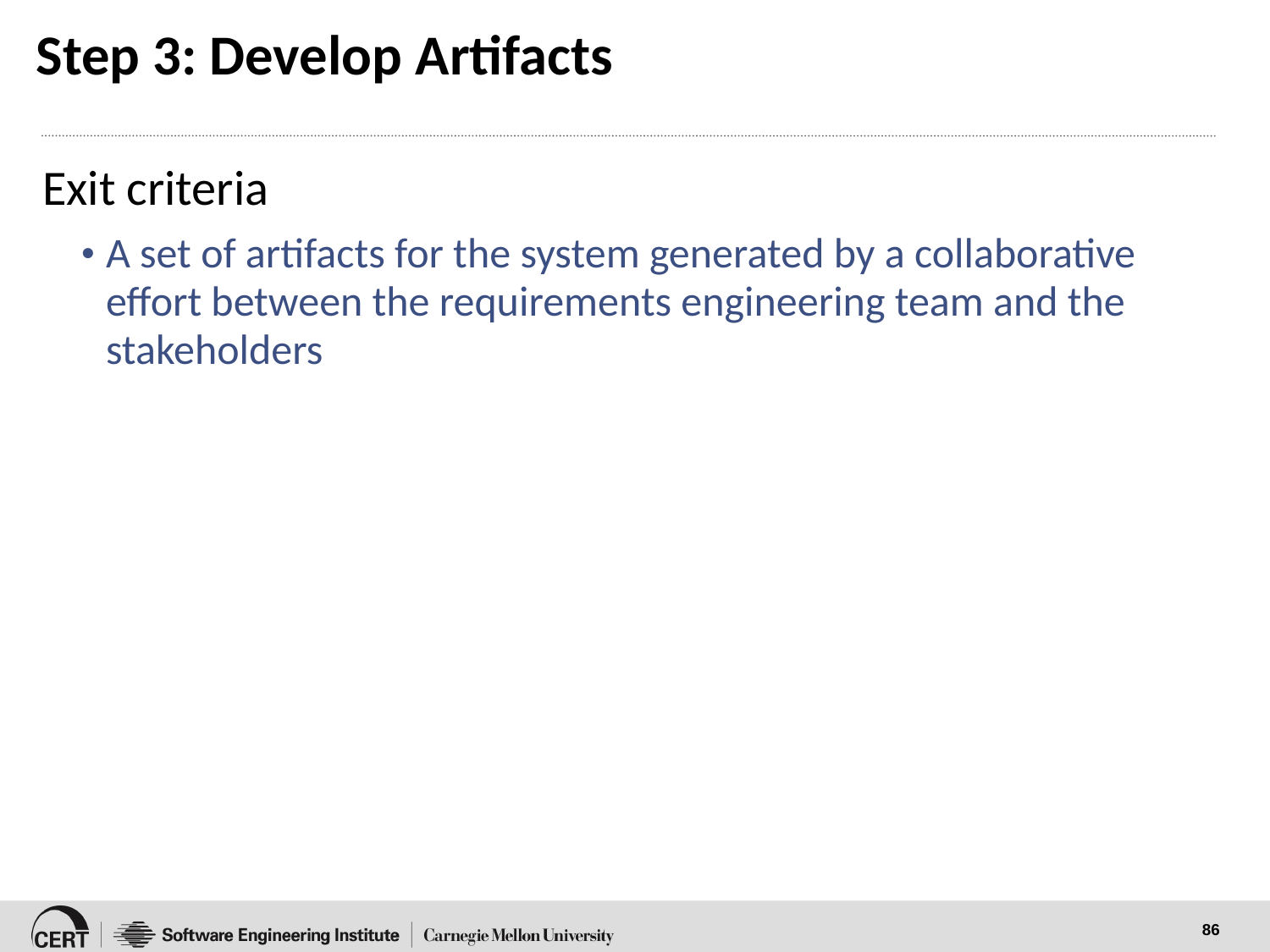

# Step 3: Develop Artifacts
Exit criteria
A set of artifacts for the system generated by a collaborative effort between the requirements engineering team and the stakeholders